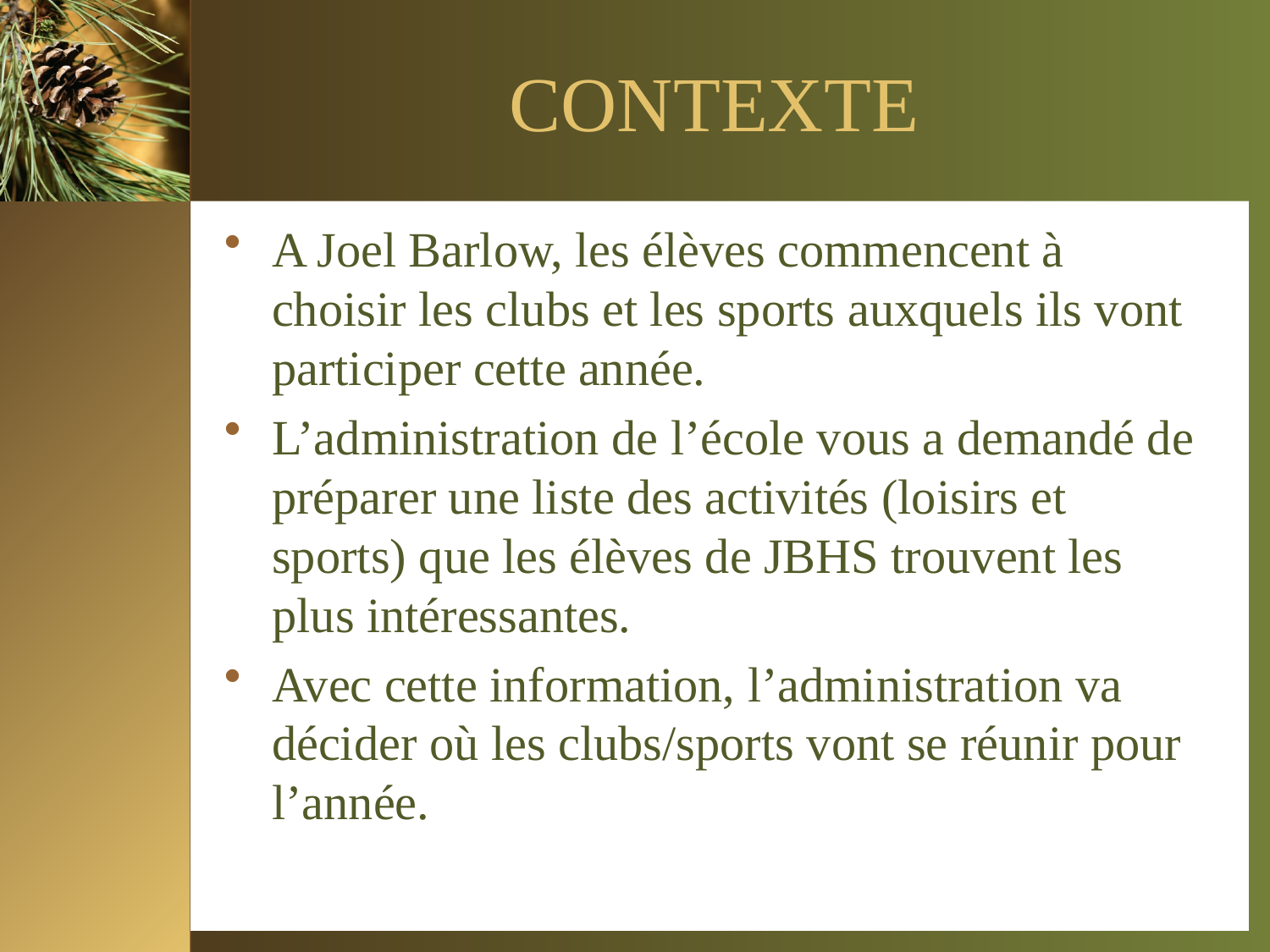

# CONTEXTE
A Joel Barlow, les élèves commencent à choisir les clubs et les sports auxquels ils vont participer cette année.
L’administration de l’école vous a demandé de préparer une liste des activités (loisirs et sports) que les élèves de JBHS trouvent les plus intéressantes.
Avec cette information, l’administration va décider où les clubs/sports vont se réunir pour l’année.